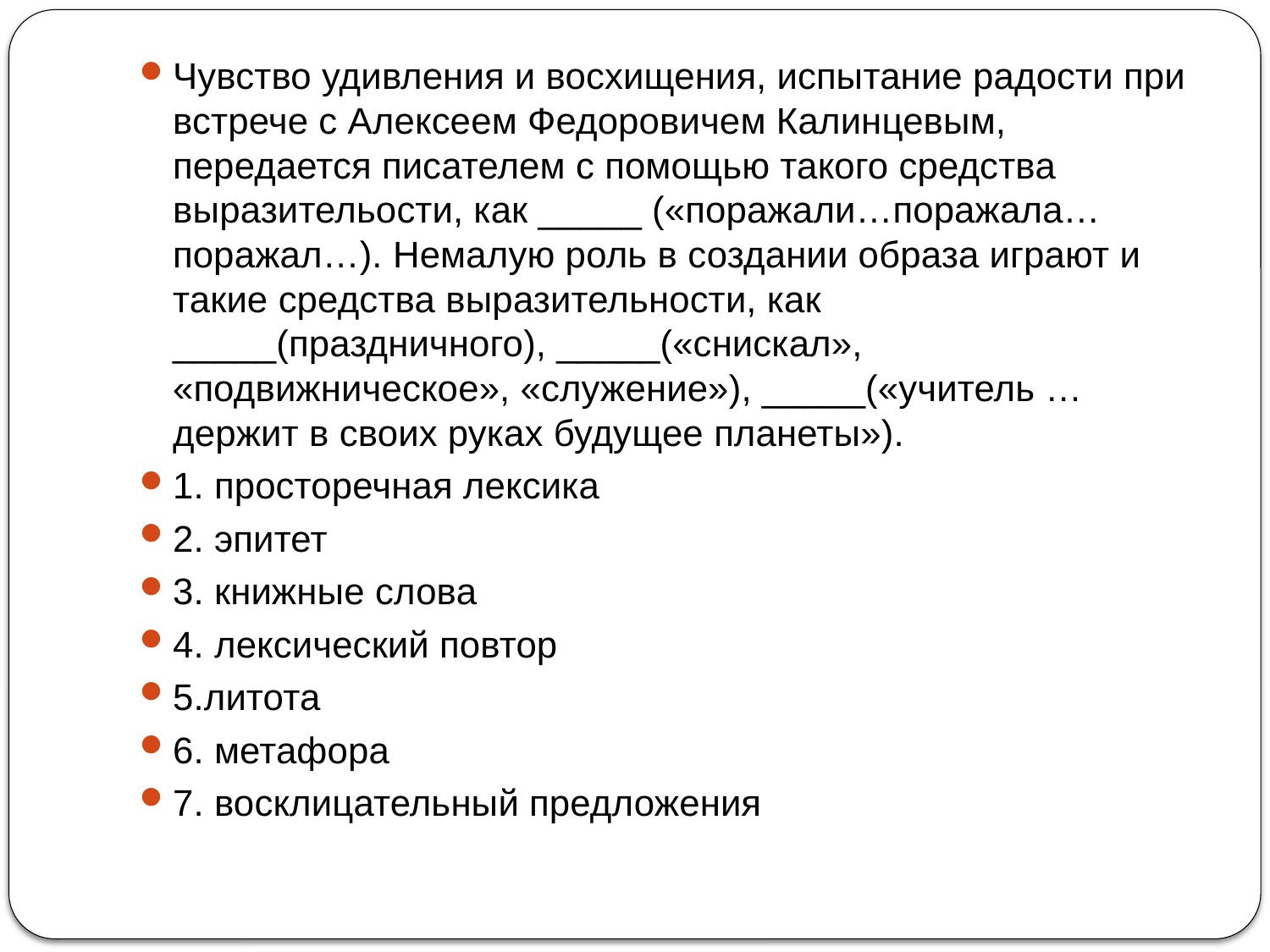

#
Чувство удивления и восхищения, испытание радости при встрече с Алексеем Федоровичем Калинцевым, передается писателем с помощью такого средства выразительости, как _____ («поражали…поражала…поражал…). Немалую роль в создании образа играют и такие средства выразительности, как _____(праздничного), _____(«снискал», «подвижническое», «служение»), _____(«учитель … держит в своих руках будущее планеты»).
1. просторечная лексика
2. эпитет
3. книжные слова
4. лексический повтор
5.литота
6. метафора
7. восклицательный предложения